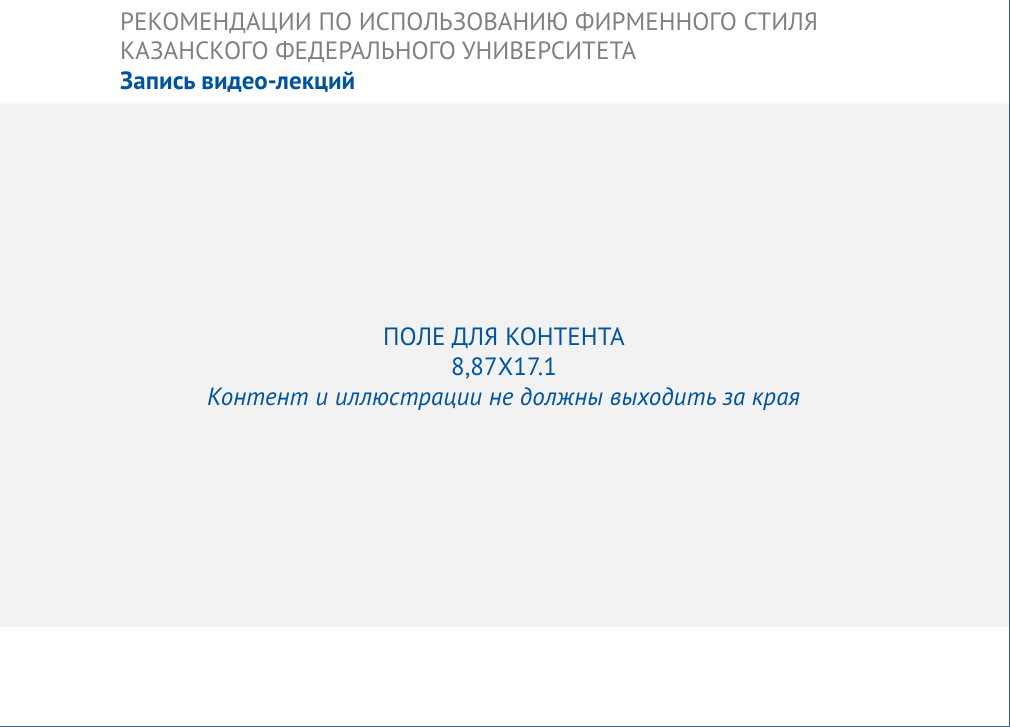

РЕКОМЕНДАЦИИ ПО ИСПОЛЬЗОВАНИЮ ФИРМЕННОГО СТИЛЯ
КАЗАНСКОГО ФЕДЕРАЛЬНОГО УНИВЕРСИТЕТА
Запись видео-лекций
ПОЛЕ ДЛЯ КОНТЕНТА
8,87Х17.1
Контент и иллюстрации не должны выходить за края